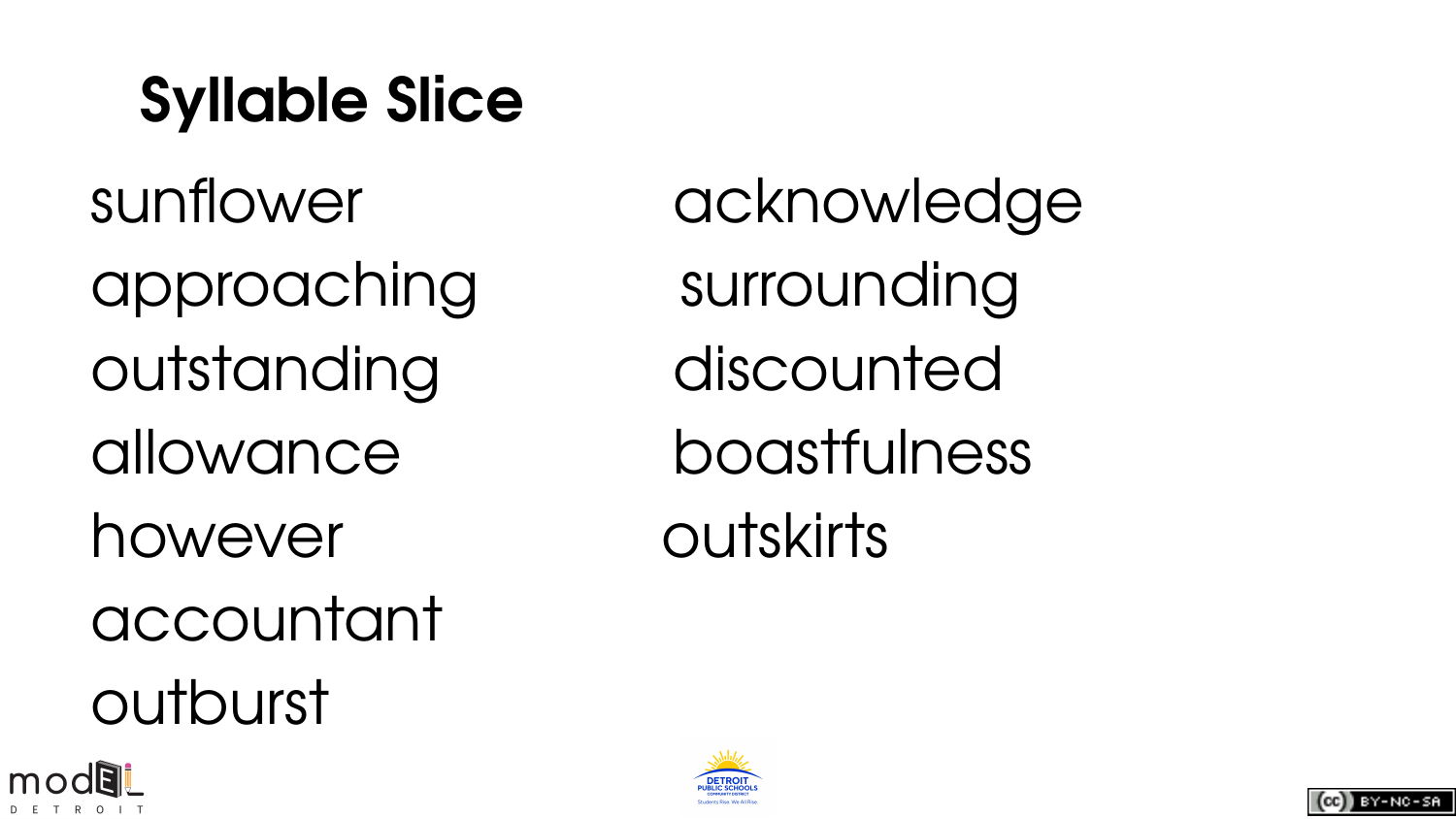

Syllable Slice
sunflower			acknowledge
approaching            surrounding
outstanding		discounted
allowance		boastfulness
however                   outskirts
accountant
outburst